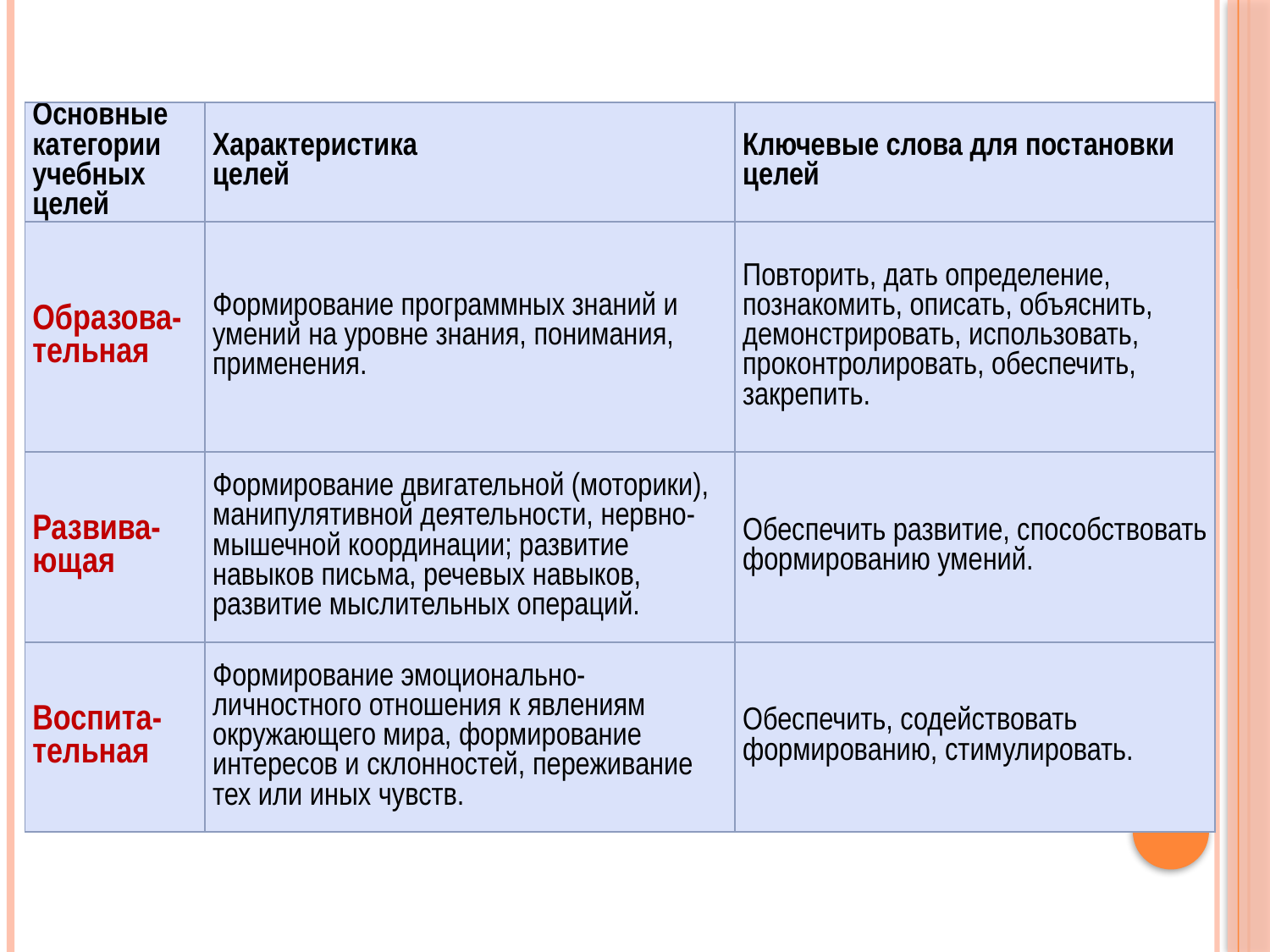

| Основные категории учебных целей | Характеристика целей | Ключевые слова для постановки целей |
| --- | --- | --- |
| Образова-тельная | Формирование программных знаний и умений на уровне знания, понимания, применения. | Повторить, дать определение, познакомить, описать, объяснить, демонстрировать, использовать, проконтролировать, обеспечить, закрепить. |
| Развива-ющая | Формирование двигательной (моторики), манипулятивной деятельности, нервно-мышечной координации; развитие навыков письма, речевых навыков, развитие мыслительных операций. | Обеспечить развитие, способствовать формированию умений. |
| Воспита-тельная | Формирование эмоционально-личностного отношения к явлениям окружающего мира, формирование интересов и склонностей, переживание тех или иных чувств. | Обеспечить, содействовать формированию, стимулировать. |